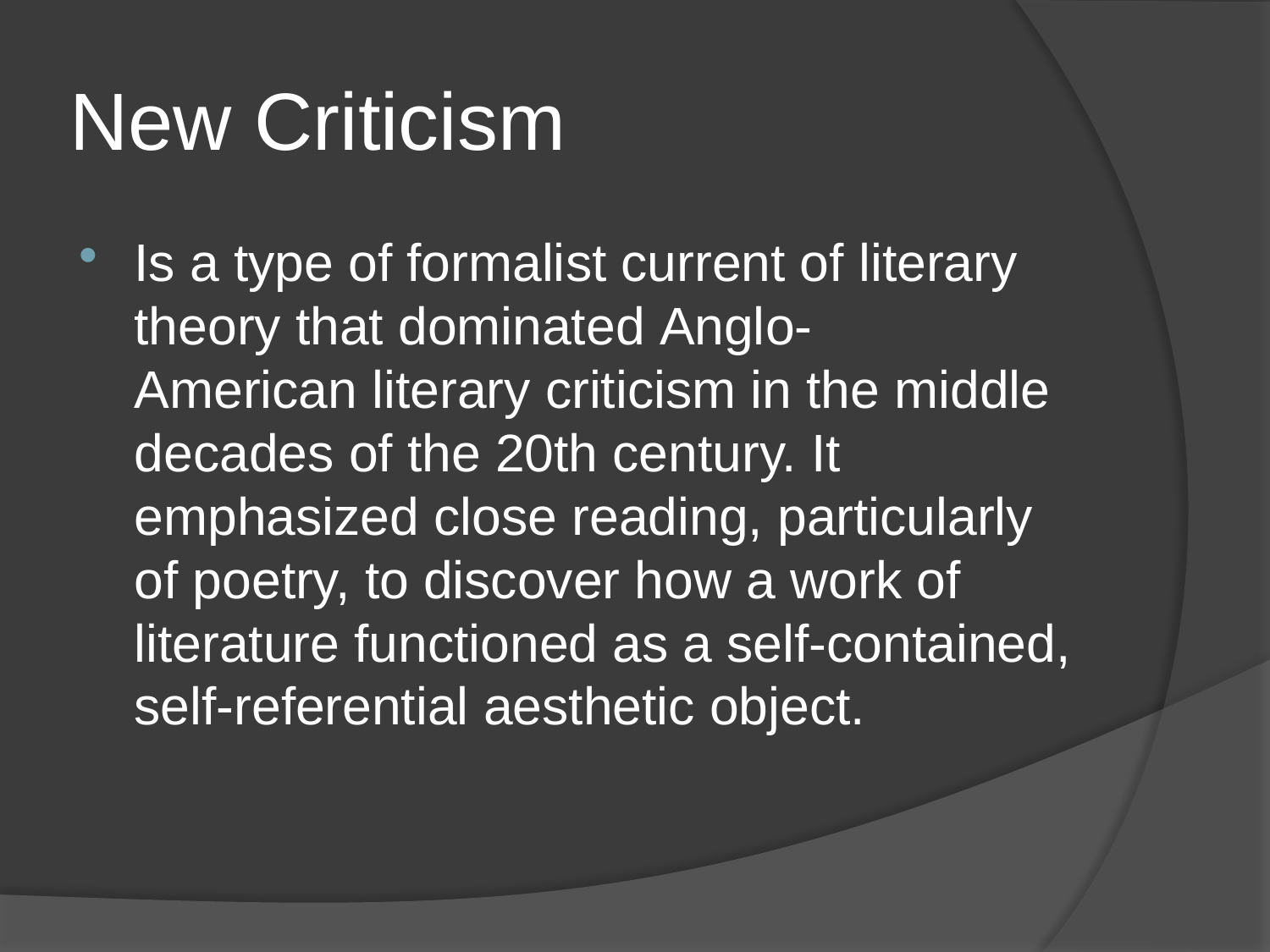

# New Criticism
Is a type of formalist current of literary theory that dominated Anglo-American literary criticism in the middle decades of the 20th century. It emphasized close reading, particularly of poetry, to discover how a work of literature functioned as a self-contained, self-referential aesthetic object.